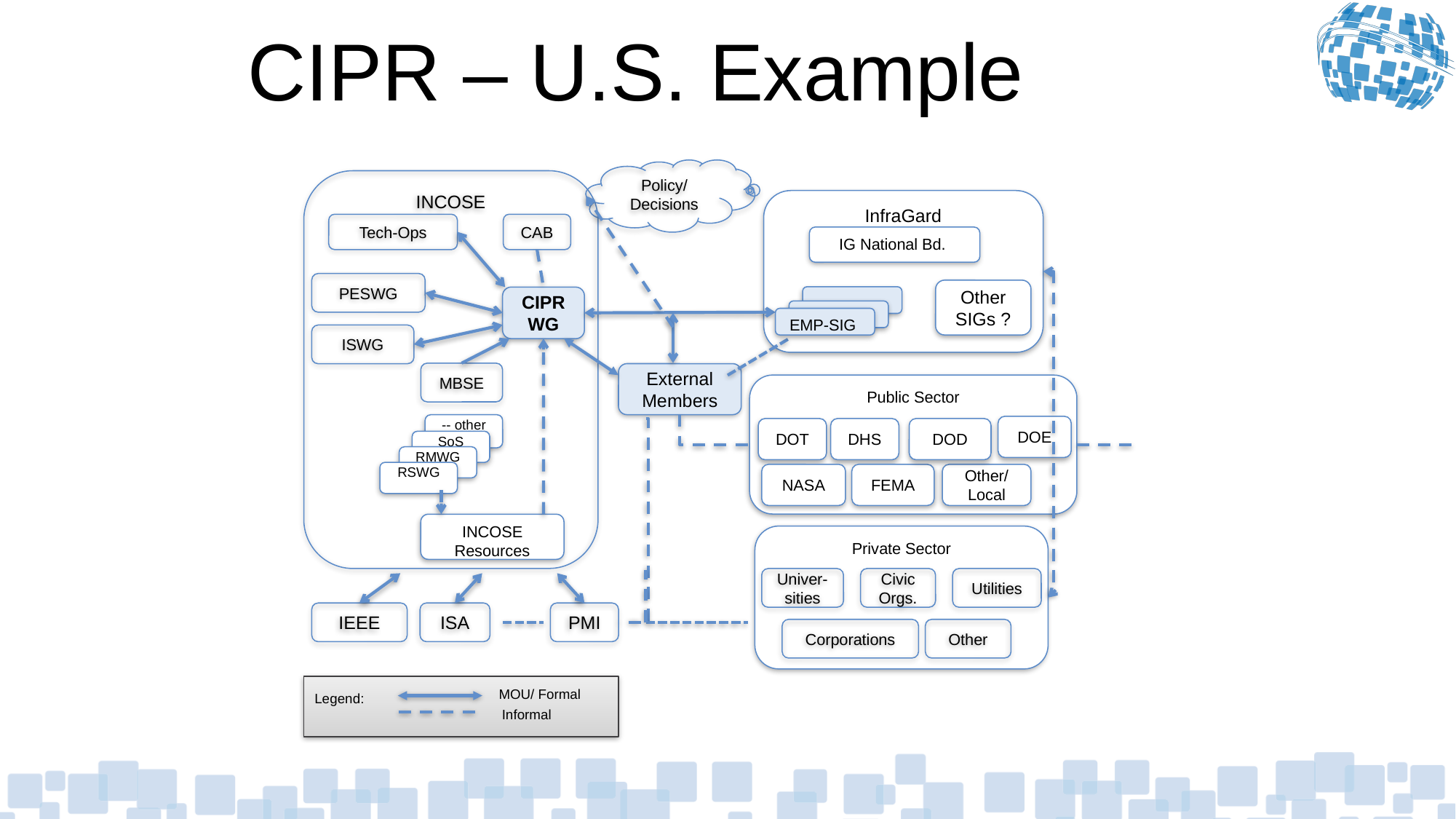

CIPR – U.S. Example
Policy/
Decisions
INCOSE
InfraGard
Tech-Ops
CAB
IG National Bd.
PESWG
Other
SIGs ?

CIPR
WG

EMP-SIG
ISWG
MBSE
External
Members
Public Sector
-- other
SoS
RMWG
RSWG
DOE
DOT
DHS
DOD
NASA
FEMA
Other/
Local
INCOSE
Resources
Private Sector
Univer-sities
Civic
Orgs.
Utilities
IEEE
ISA
PMI
Corporations
Other

MOU/ Formal
Legend:
Informal